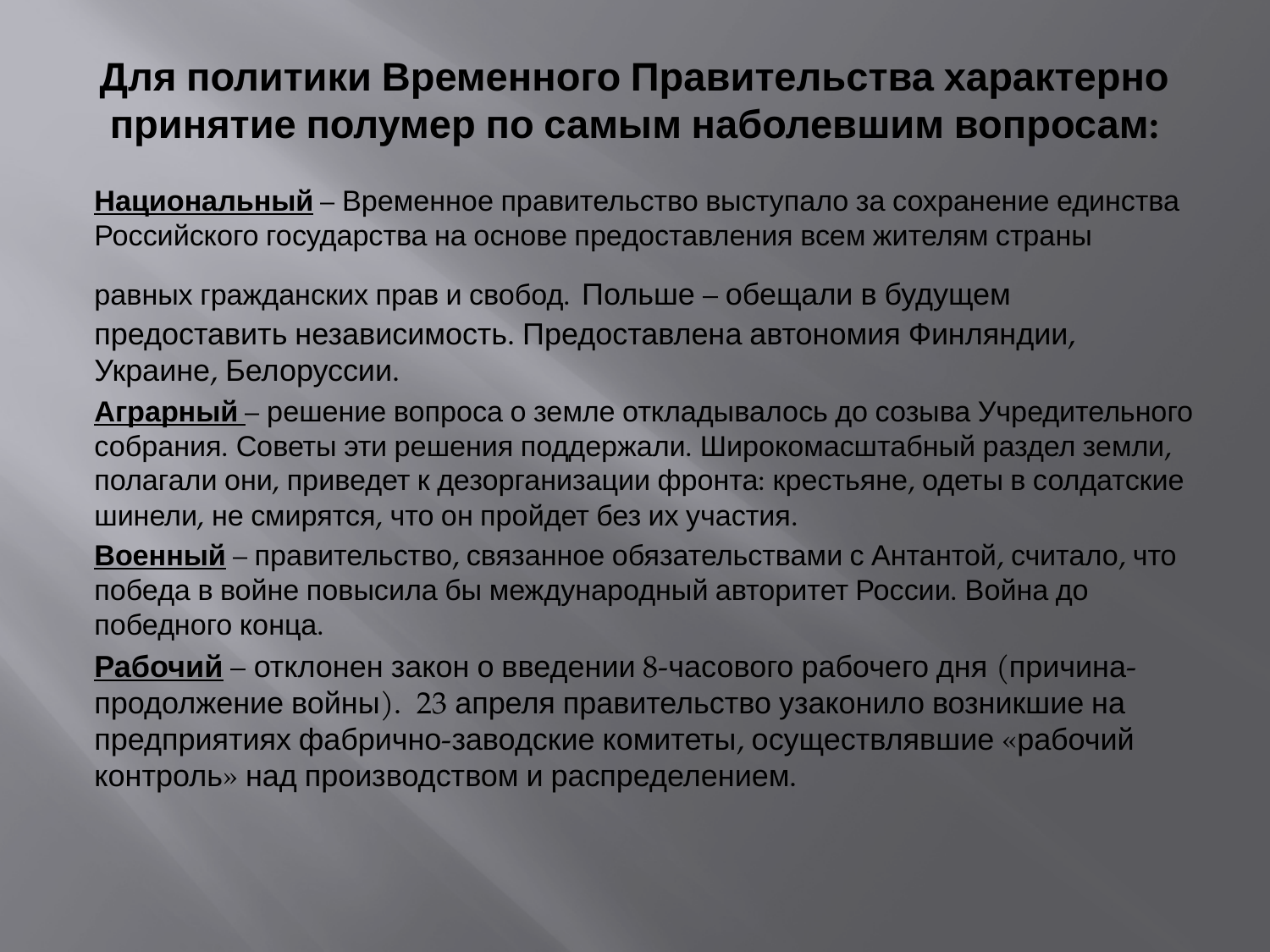

# Для политики Временного Правительства характерно принятие полумер по самым наболевшим вопросам:
Национальный – Временное правительство выступало за сохранение единства Российского государства на основе предоставления всем жителям страны
равных гражданских прав и свобод. Польше – обещали в будущем предоставить независимость. Предоставлена автономия Финляндии, Украине, Белоруссии.
Аграрный – решение вопроса о земле откладывалось до созыва Учредительного собрания. Советы эти решения поддержали. Широкомасштабный раздел земли, полагали они, приведет к дезорганизации фронта: крестьяне, одеты в солдатские шинели, не смирятся, что он пройдет без их участия.
Военный – правительство, связанное обязательствами с Антантой, считало, что победа в войне повысила бы международный авторитет России. Война до победного конца.
Рабочий – отклонен закон о введении 8-часового рабочего дня (причина-продолжение войны).  23 апреля правительство узаконило возникшие на предприятиях фабрично-заводские комитеты, осуществлявшие «рабочий контроль» над производством и распределением.